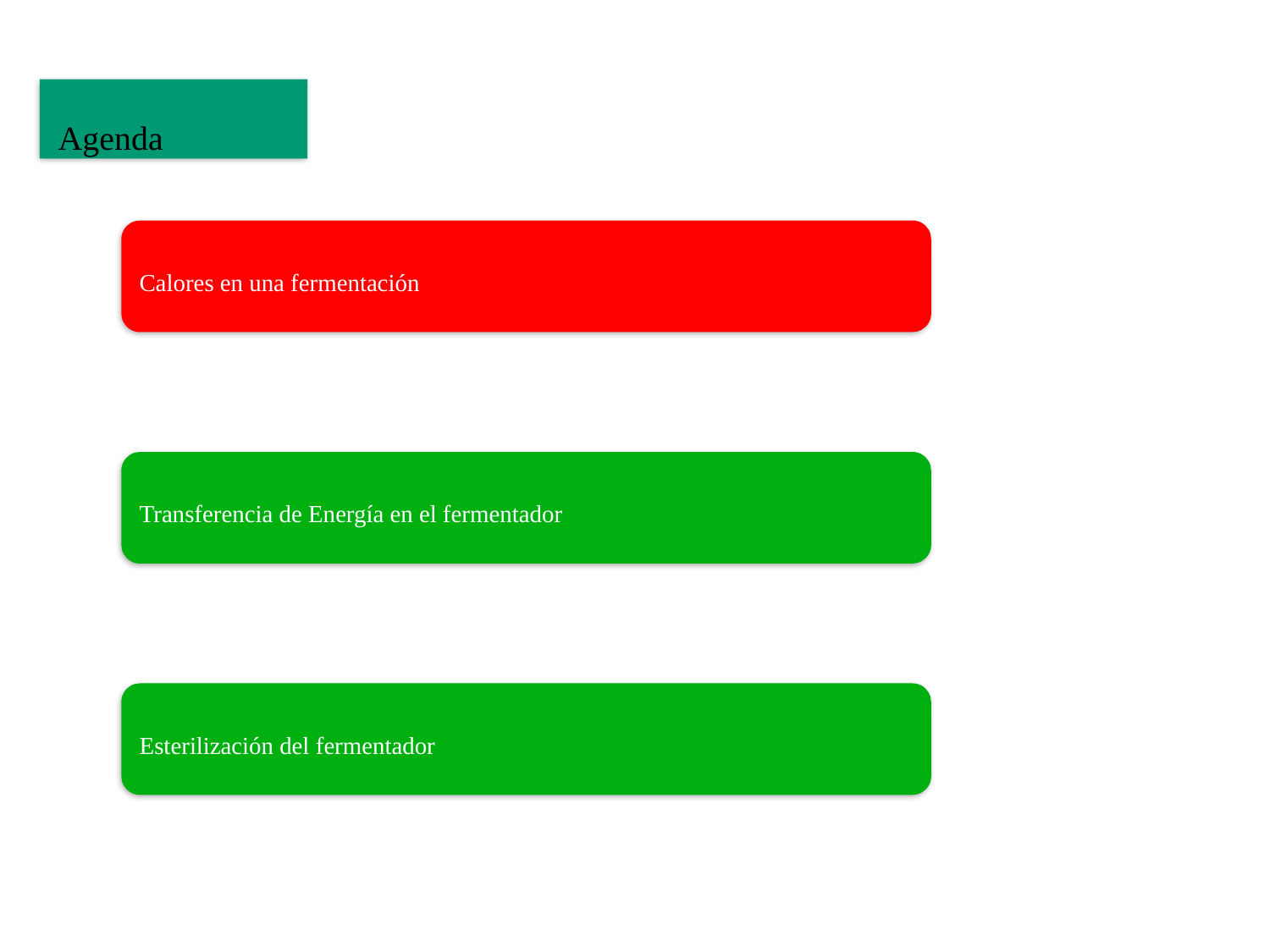

Agenda
Calores en una fermentación
Esterilización del fermentador
Transferencia de Energía en el fermentador